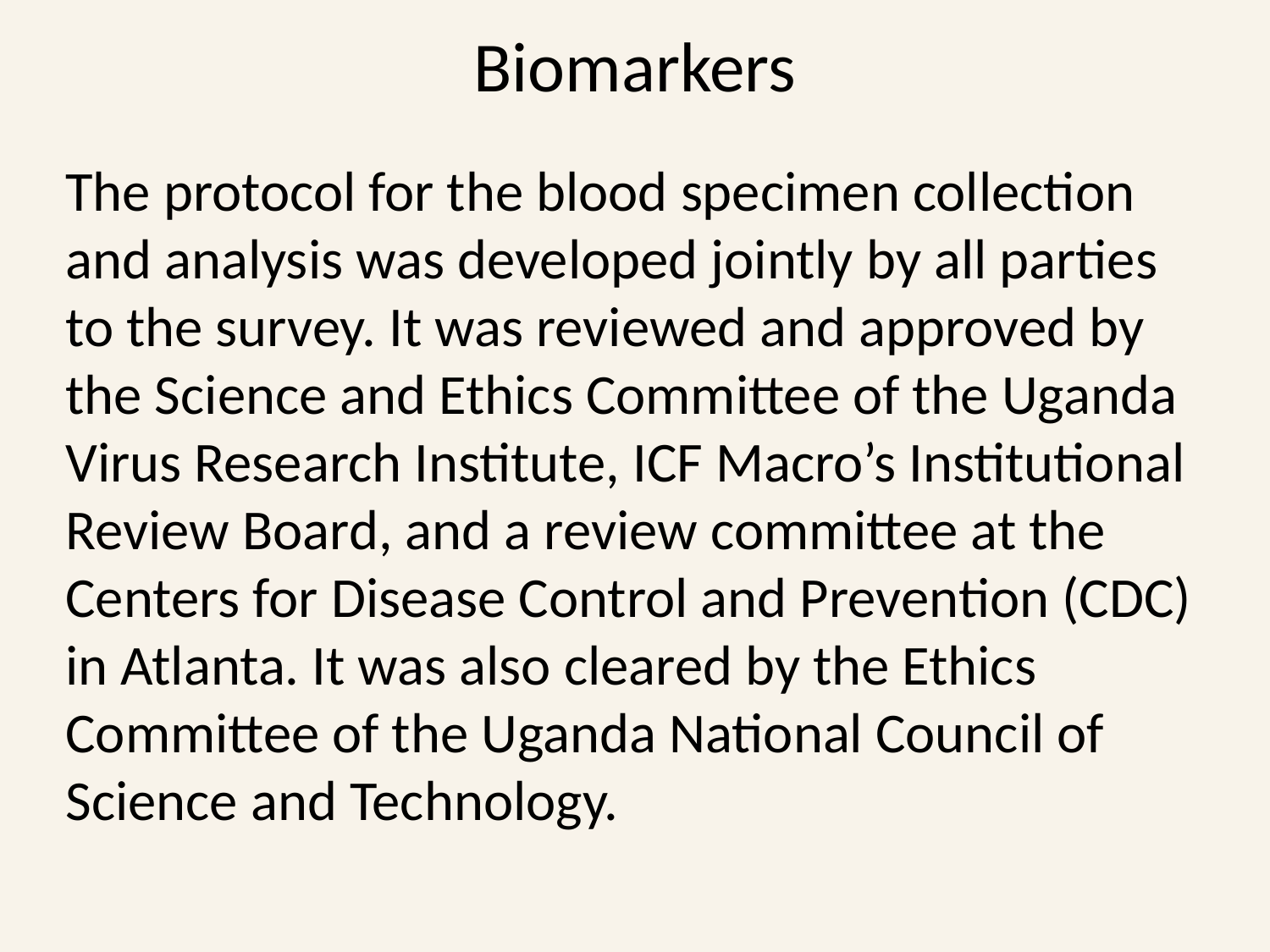

# Biomarkers
The protocol for the blood specimen collection and analysis was developed jointly by all parties to the survey. It was reviewed and approved by the Science and Ethics Committee of the Uganda Virus Research Institute, ICF Macro’s Institutional Review Board, and a review committee at the Centers for Disease Control and Prevention (CDC) in Atlanta. It was also cleared by the Ethics Committee of the Uganda National Council of Science and Technology.